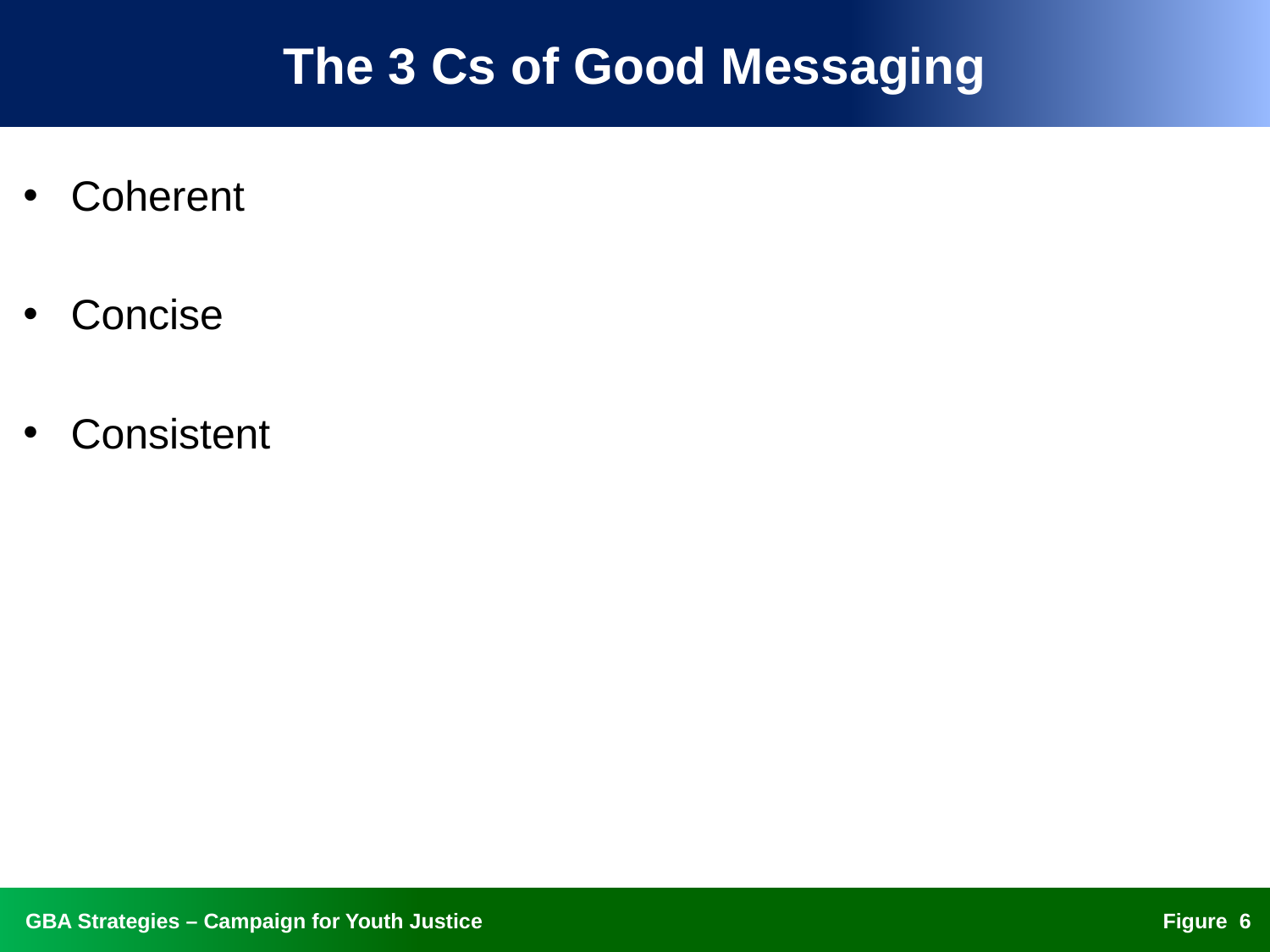

# The 3 Cs of Good Messaging
Coherent

Concise

Consistent

Figure  6